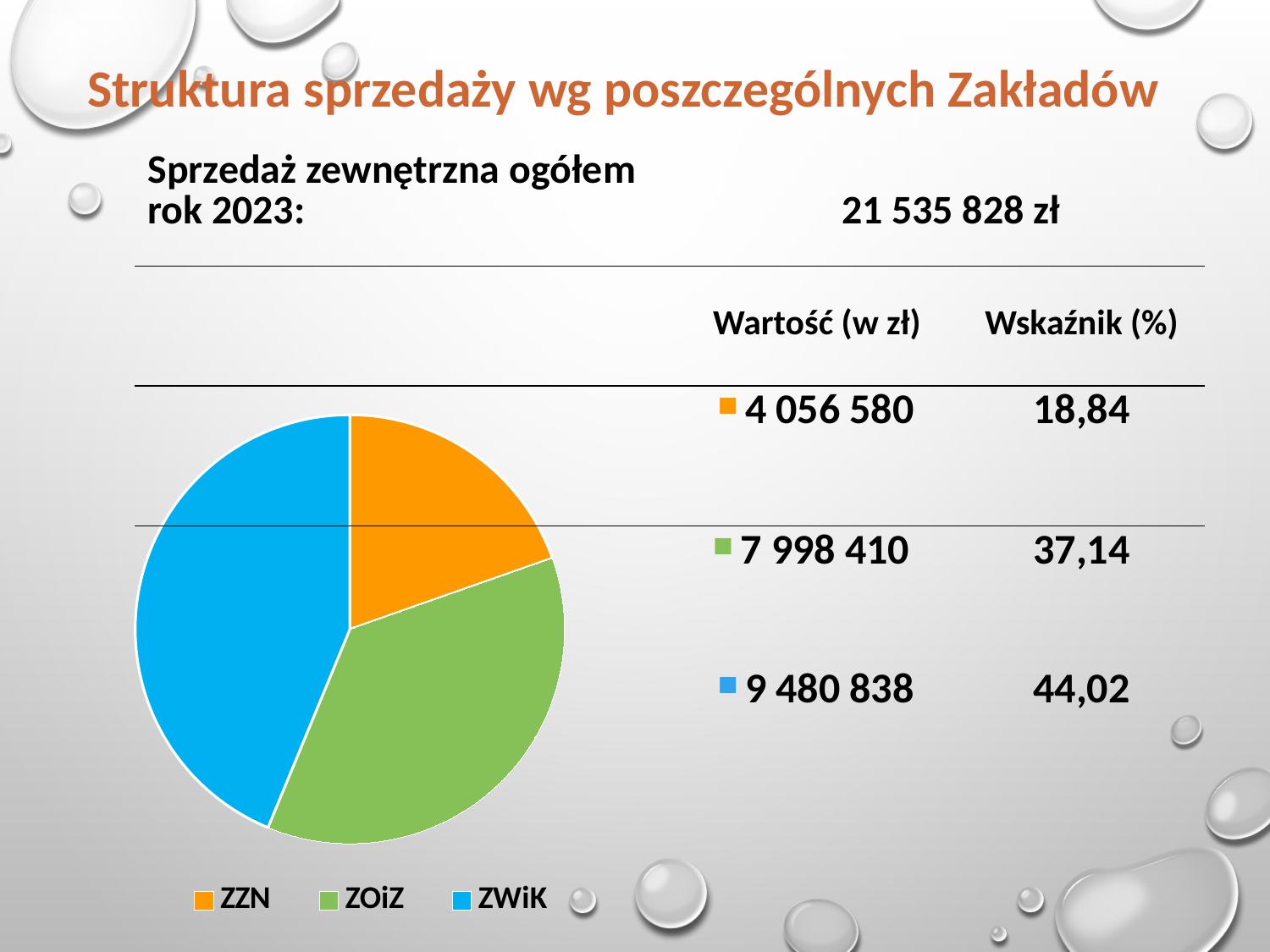

Struktura sprzedaży wg poszczególnych Zakładów
| Sprzedaż zewnętrzna ogółem rok 2023: 21 535 828 zł |  |  |
| --- | --- | --- |
|  | Wartość (w zł) | Wskaźnik (%) |
|  | 4 056 580 | 18,84 |
|  | 7 998 410 | 37,14 |
|  | 9 480 838 | 44,02 |

### Chart

| Category | Kolumna1 |
|---|---|
|  | None |
| ZZN | 19.62 |
| ZOiZ | 36.61 |
| ZWiK | 43.77 |